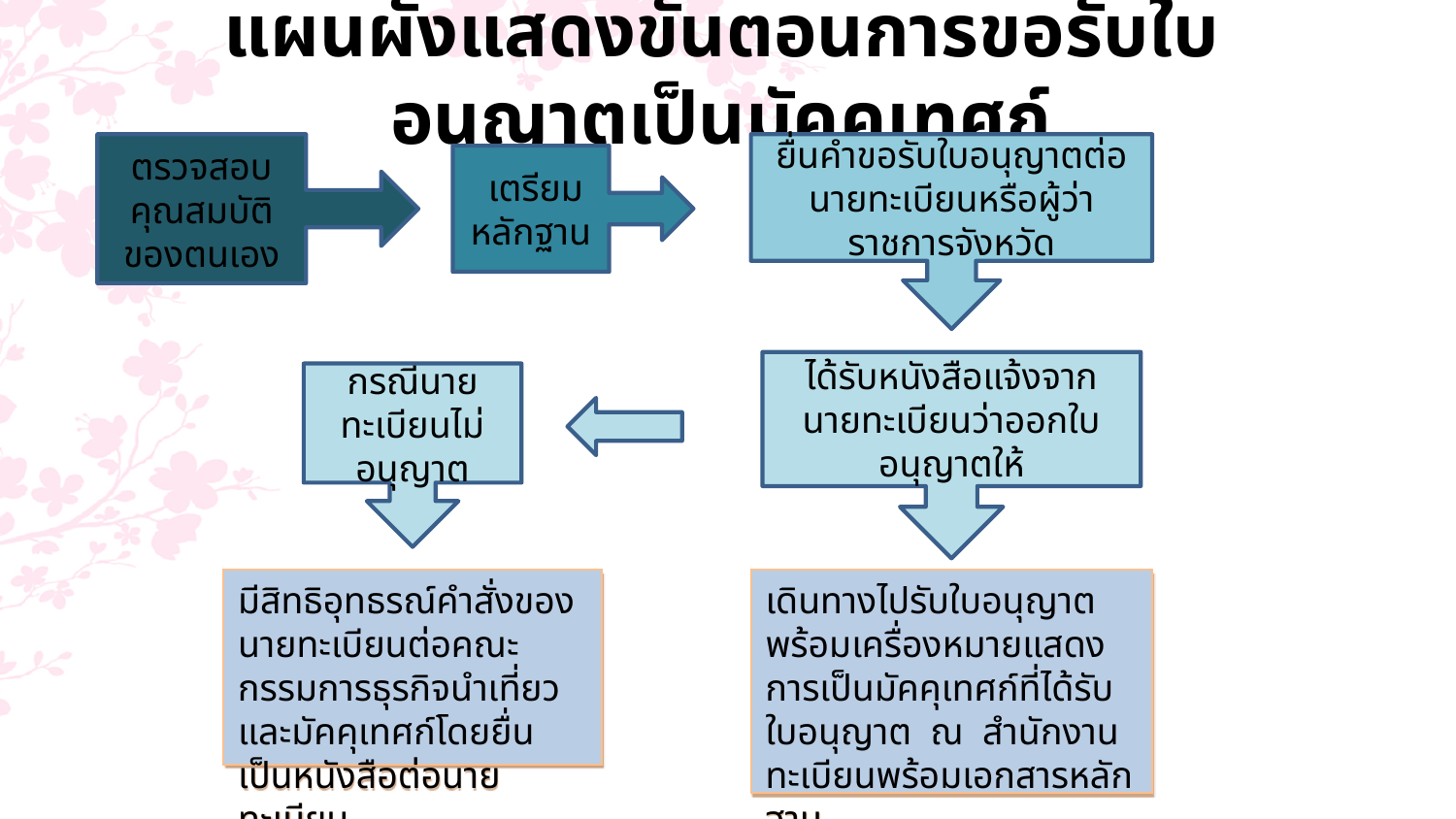

# แผนผังแสดงขั้นตอนการขอรับใบอนุญาตเป็นมัคคุเทศก์

ตรวจสอบคุณสมบัติของตนเอง
ยื่นคำขอรับใบอนุญาตต่อนายทะเบียนหรือผู้ว่าราชการจังหวัด
 เตรียมหลักฐาน
ได้รับหนังสือแจ้งจากนายทะเบียนว่าออกใบอนุญาตให้
กรณีนายทะเบียนไม่อนุญาต

มีสิทธิอุทธรณ์คำสั่งของนายทะเบียนต่อคณะกรรมการธุรกิจนำเที่ยวและมัคคุเทศก์โดยยื่นเป็นหนังสือต่อนายทะเบียน
เดินทางไปรับใบอนุญาตพร้อมเครื่องหมายแสดงการเป็นมัคคุเทศก์ที่ได้รับใบอนุญาต  ณ  สำนักงานทะเบียนพร้อมเอกสารหลักฐาน